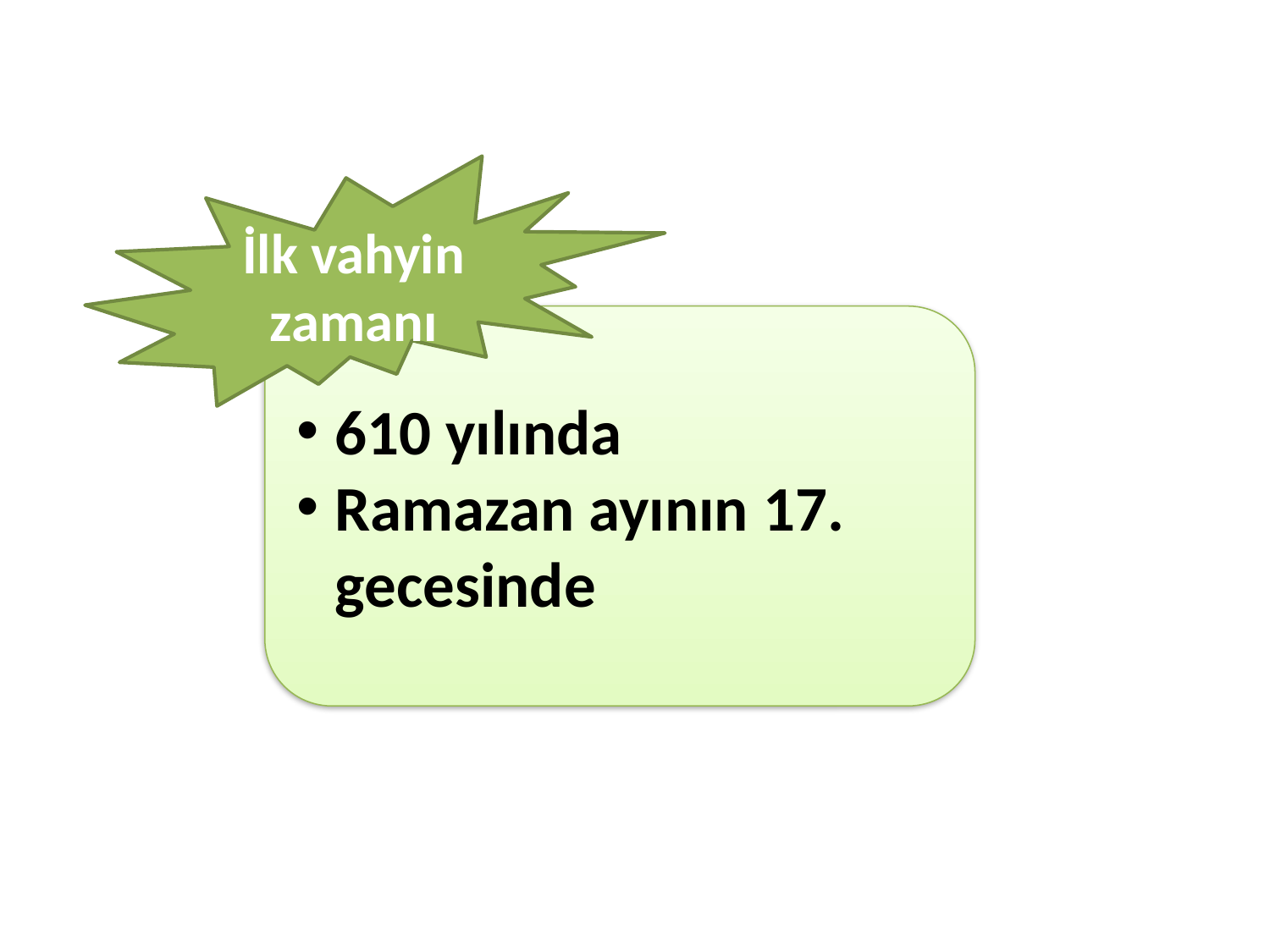

İlk vahyin zamanı
610 yılında
Ramazan ayının 17. gecesinde